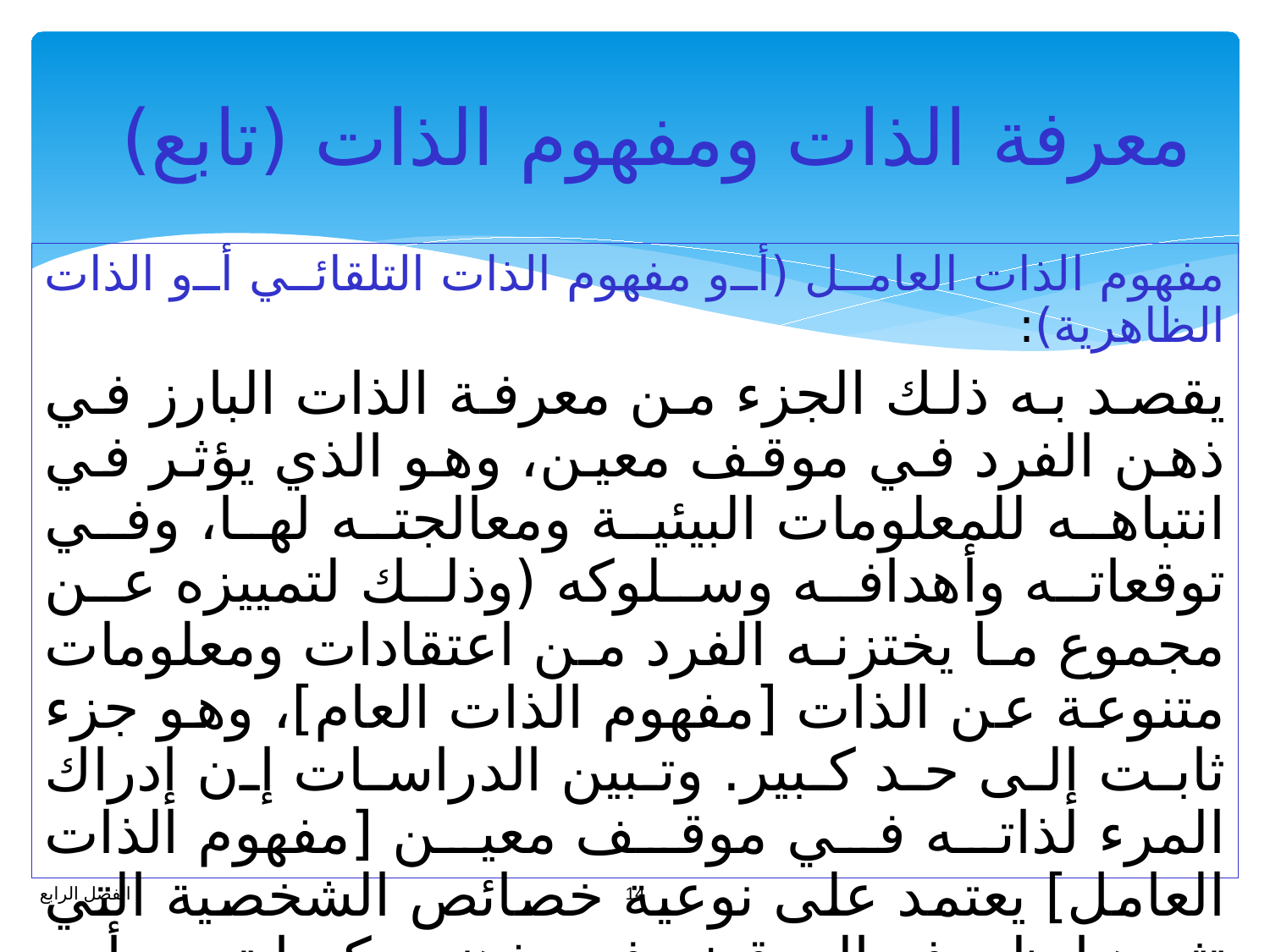

# معرفة الذات ومفهوم الذات (تابع)
مفهوم الذات العامل (أو مفهوم الذات التلقائي أو الذات الظاهرية):
يقصد به ذلك الجزء من معرفة الذات البارز في ذهن الفرد في موقف معين، وهو الذي يؤثر في انتباهه للمعلومات البيئية ومعالجته لها، وفي توقعاته وأهدافه وسلوكه (وذلك لتمييزه عن مجموع ما يختزنه الفرد من اعتقادات ومعلومات متنوعة عن الذات [مفهوم الذات العام]، وهو جزء ثابت إلى حد كبير. وتبين الدراسات إن إدراك المرء لذاته في موقف معين [مفهوم الذات العامل] يعتمد على نوعية خصائص الشخصية التي تثيرها ظروف الموقف في ذهنه، كما تبين أن التغير في مفهوم الذات العامل تصاحبه تغيرات سلوكية أيضا.
14
الفصل الرابع